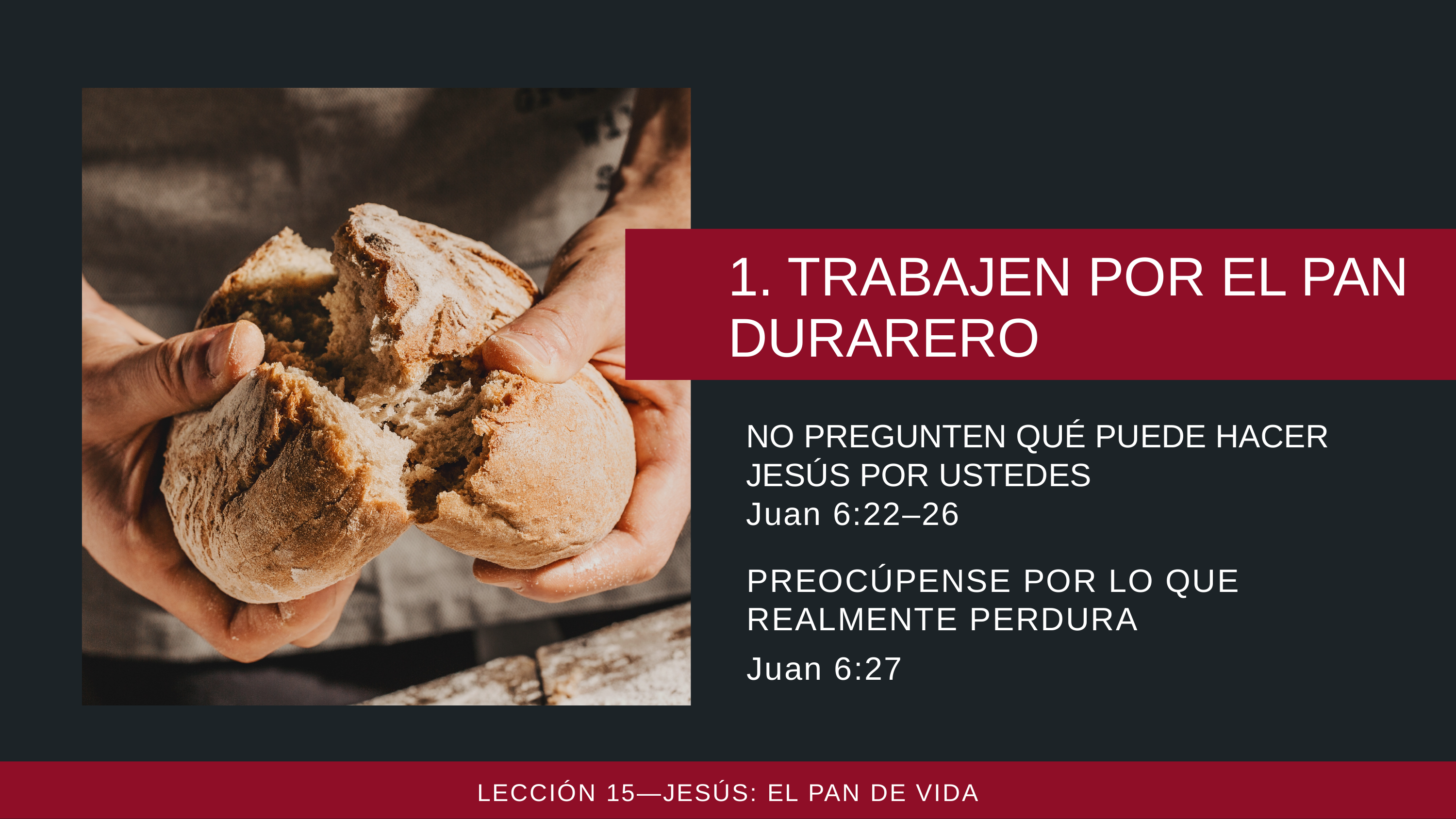

NO PREGUNTEN QUÉ PUEDE HACER JESÚS POR USTEDES
Juan 6:22–26
PREOCÚPENSE POR LO QUE REALMENTE PERDURA
Juan 6:27